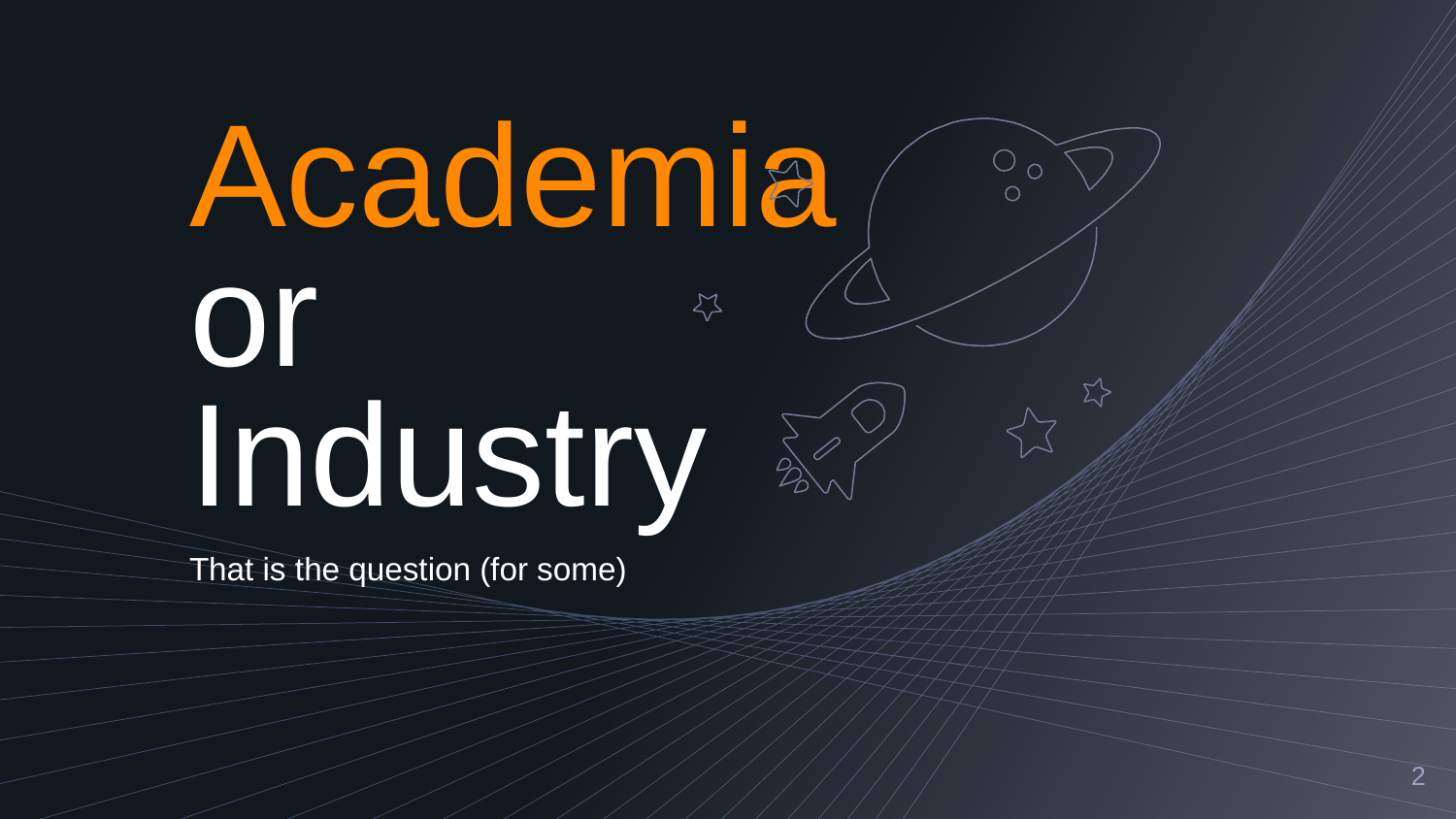

Academia
or
Industry

That is the question (for some)
2